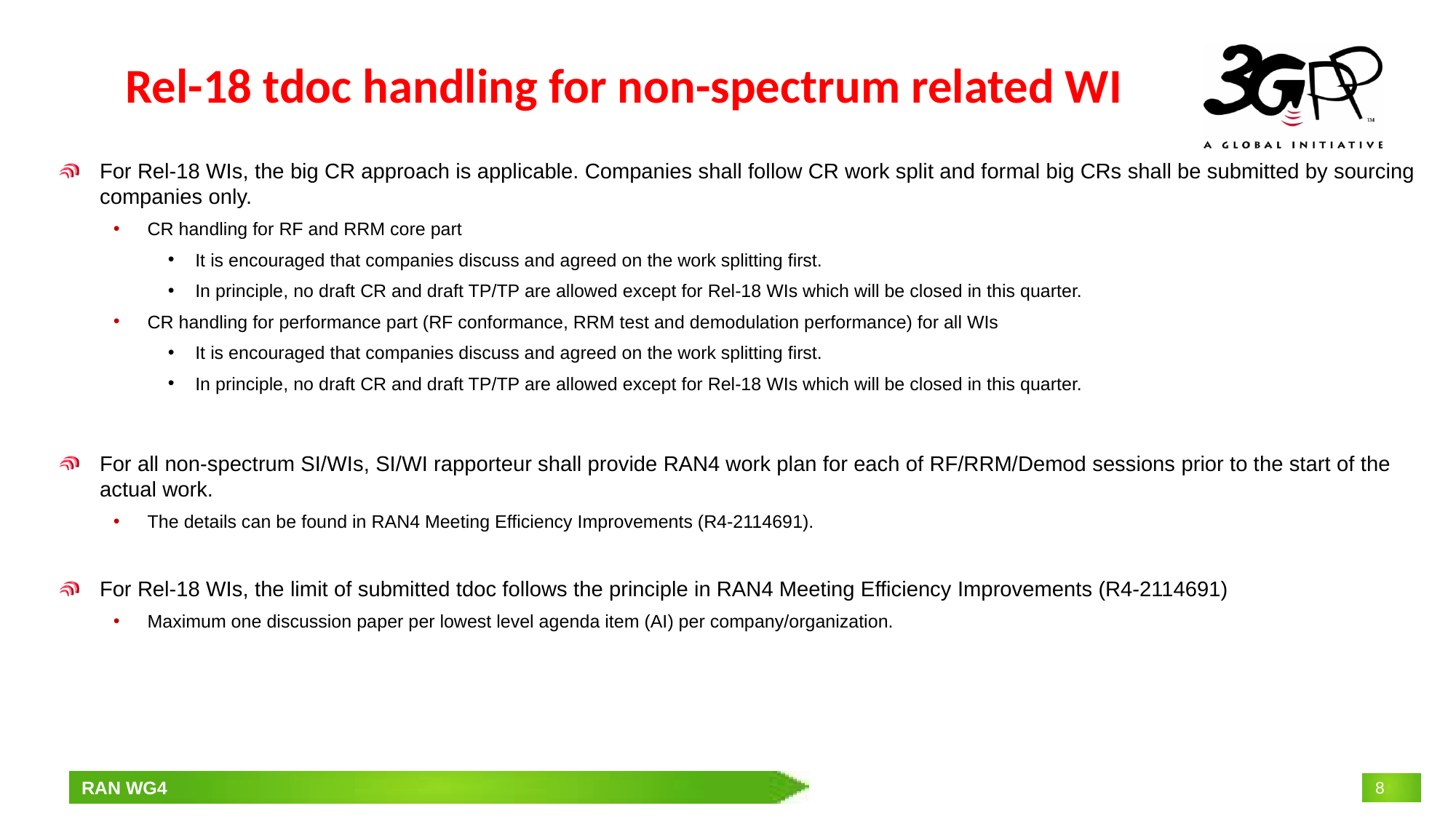

# Rel-18 tdoc handling for non-spectrum related WI
For Rel-18 WIs, the big CR approach is applicable. Companies shall follow CR work split and formal big CRs shall be submitted by sourcing companies only.
CR handling for RF and RRM core part
It is encouraged that companies discuss and agreed on the work splitting first.
In principle, no draft CR and draft TP/TP are allowed except for Rel-18 WIs which will be closed in this quarter.
CR handling for performance part (RF conformance, RRM test and demodulation performance) for all WIs
It is encouraged that companies discuss and agreed on the work splitting first.
In principle, no draft CR and draft TP/TP are allowed except for Rel-18 WIs which will be closed in this quarter.

For all non-spectrum SI/WIs, SI/WI rapporteur shall provide RAN4 work plan for each of RF/RRM/Demod sessions prior to the start of the actual work.
The details can be found in RAN4 Meeting Efficiency Improvements (R4-2114691).

For Rel-18 WIs, the limit of submitted tdoc follows the principle in RAN4 Meeting Efficiency Improvements (R4-2114691)
Maximum one discussion paper per lowest level agenda item (AI) per company/organization.